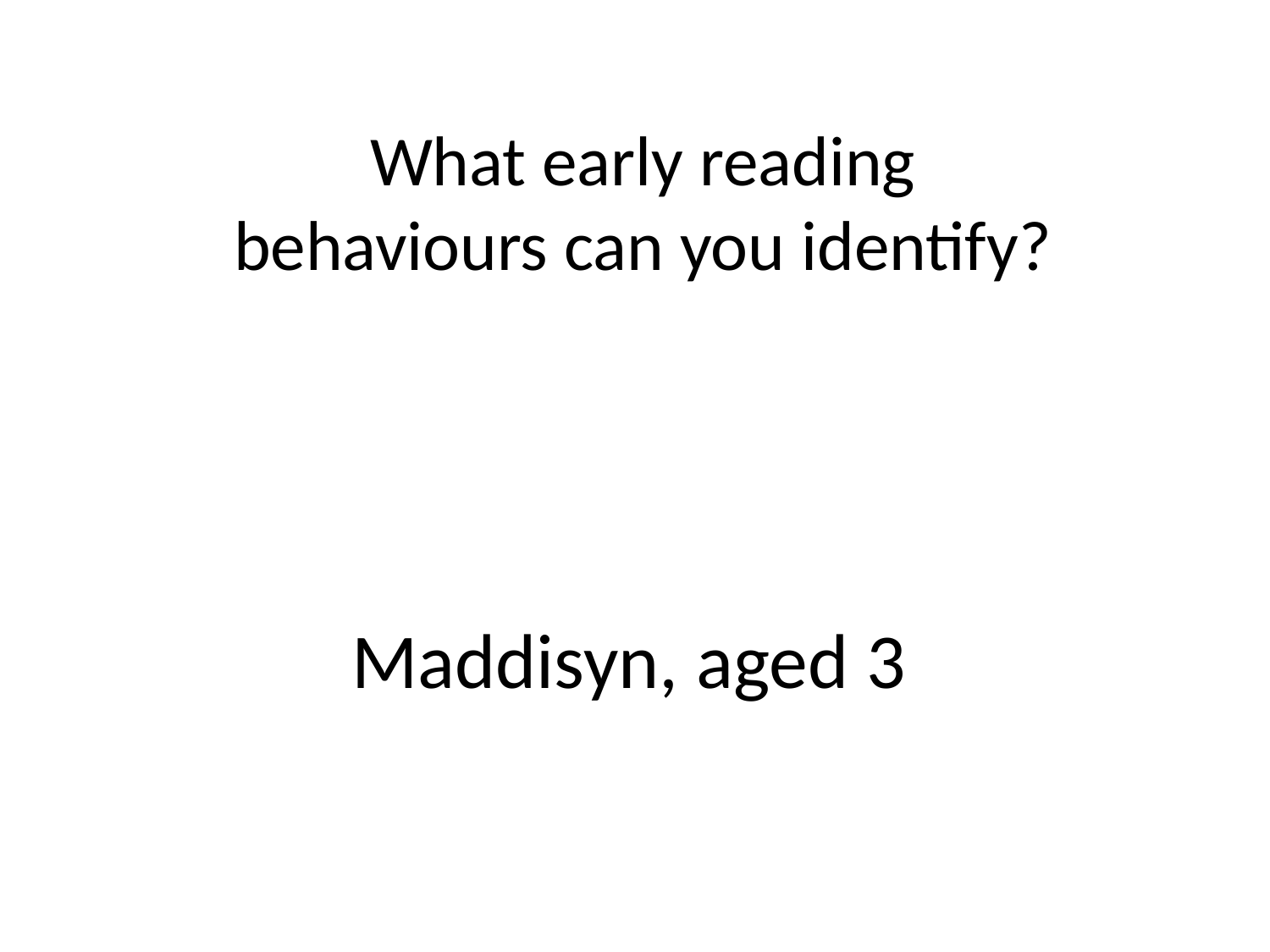

What early reading behaviours can you identify?
# Maddisyn, aged 3